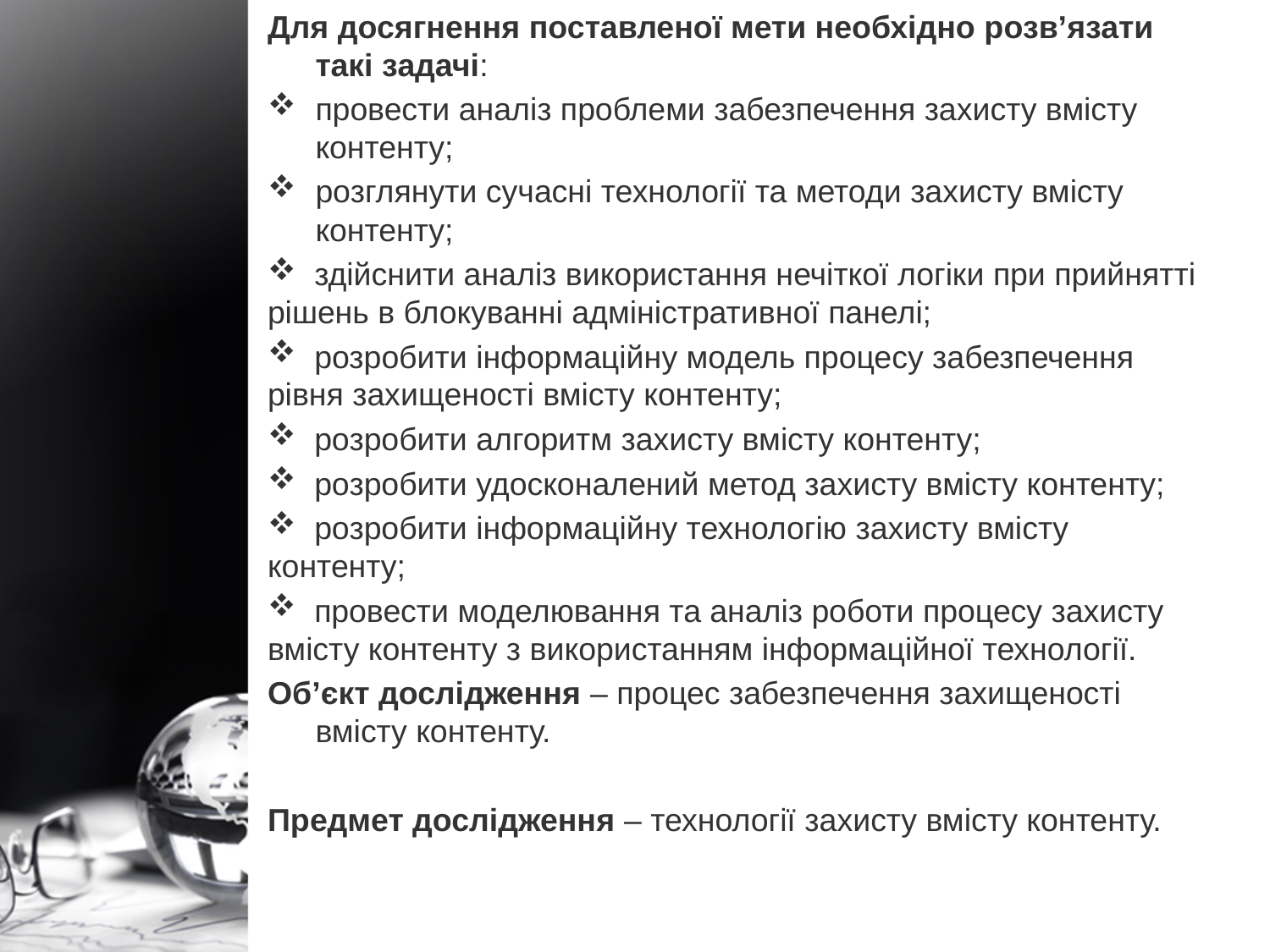

Для досягнення поставленої мети необхідно розв’язати такі задачі:
провести аналіз проблеми забезпечення захисту вмісту контенту;
розглянути сучасні технології та методи захисту вмісту контенту;
  здійснити аналіз використання нечіткої логіки при прийнятті рішень в блокуванні адміністративної панелі;
  розробити інформаційну модель процесу забезпечення рівня захищеності вмісту контенту;
  розробити алгоритм захисту вмісту контенту;
  розробити удосконалений метод захисту вмісту контенту;
  розробити інформаційну технологію захисту вмісту контенту;
  провести моделювання та аналіз роботи процесу захисту вмісту контенту з використанням інформаційної технології.
Об’єкт дослідження – процес забезпечення захищеності вмісту контенту.

Предмет дослідження – технології захисту вмісту контенту.